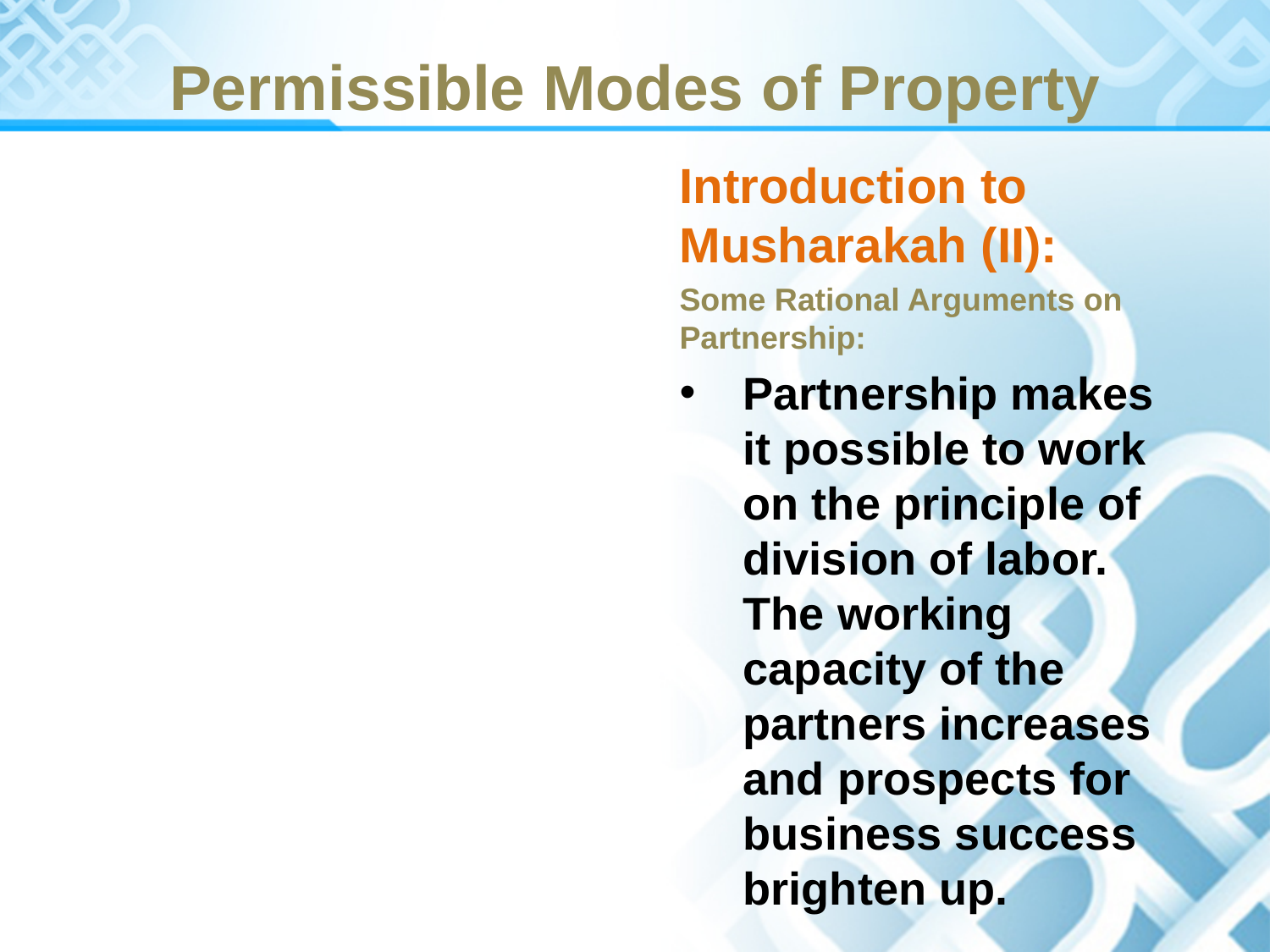

Permissible Modes of Property
Introduction to Musharakah (II):
Some Rational Arguments on  Partnership:
Partnership makes it possible to work on the principle of division of labor. The working capacity of the partners increases and prospects for  business success brighten up.